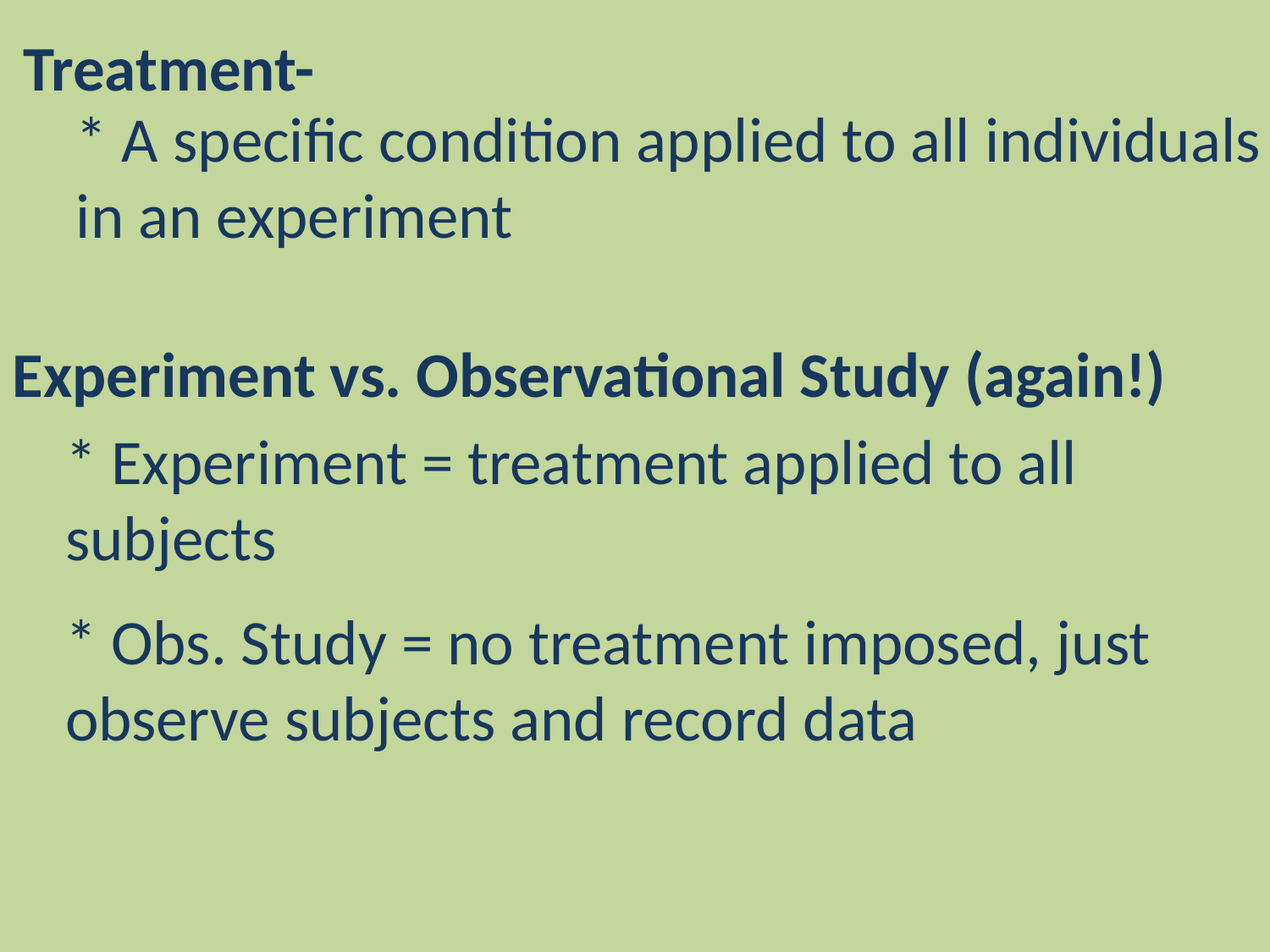

Treatment-
* A specific condition applied to all individuals in an experiment
Experiment vs. Observational Study (again!)
* Experiment = treatment applied to all subjects
* Obs. Study = no treatment imposed, just observe subjects and record data